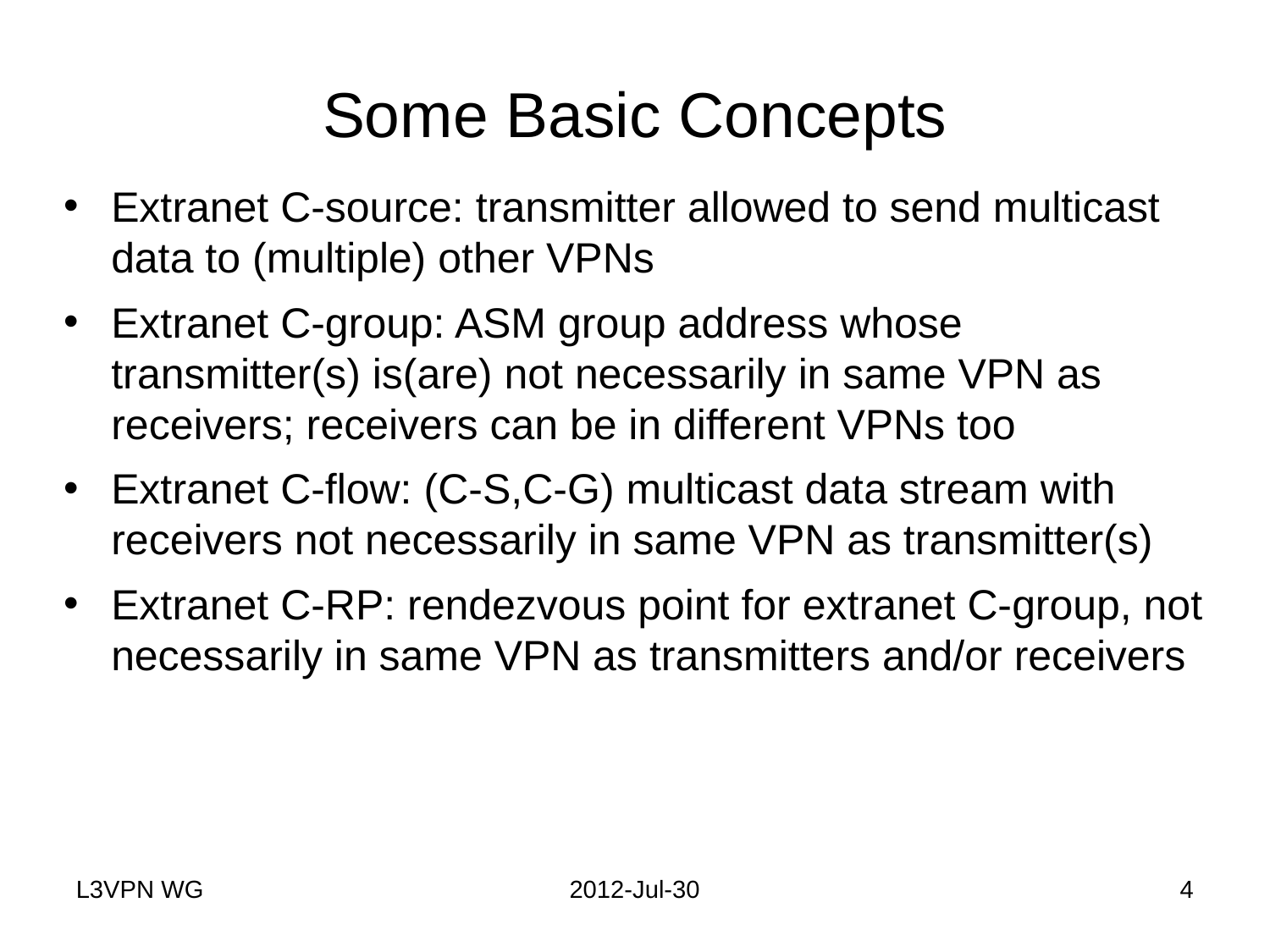

# Some Basic Concepts
Extranet C-source: transmitter allowed to send multicast data to (multiple) other VPNs
Extranet C-group: ASM group address whose transmitter(s) is(are) not necessarily in same VPN as receivers; receivers can be in different VPNs too
Extranet C-flow: (C-S,C-G) multicast data stream with receivers not necessarily in same VPN as transmitter(s)
Extranet C-RP: rendezvous point for extranet C-group, not necessarily in same VPN as transmitters and/or receivers

L3VPN WG
2012-Jul-30
4